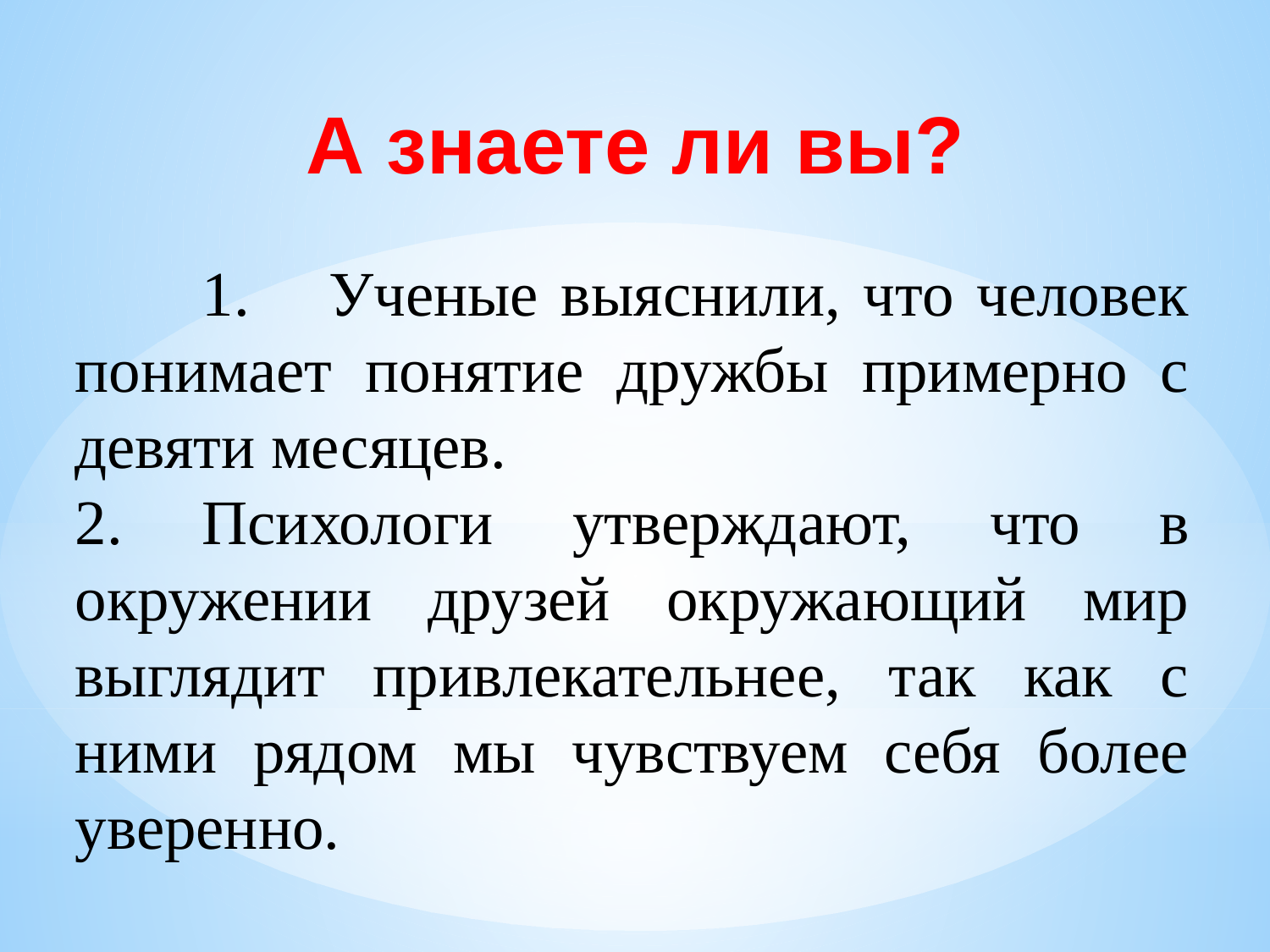

# А знаете ли вы?
	1.	Ученые выяснили, что человек понимает понятие дружбы примерно с девяти месяцев.
2.	Психологи утверждают, что в окружении друзей окружающий мир выглядит привлекательнее, так как с ними рядом мы чувствуем себя более уверенно.